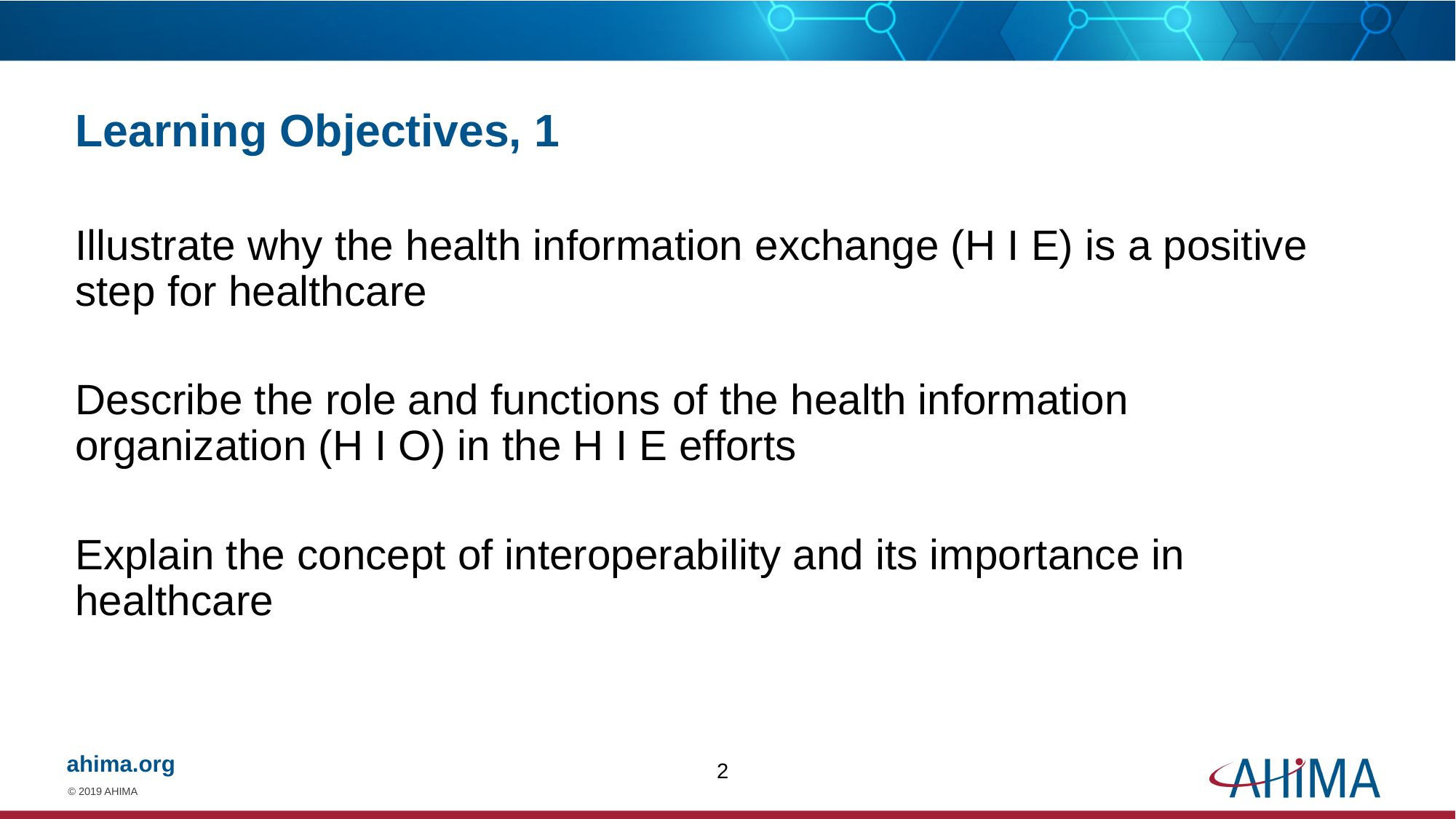

# Learning Objectives, 1
Illustrate why the health information exchange (H I E) is a positive step for healthcare

Describe the role and functions of the health information organization (H I O) in the H I E efforts

Explain the concept of interoperability and its importance in healthcare